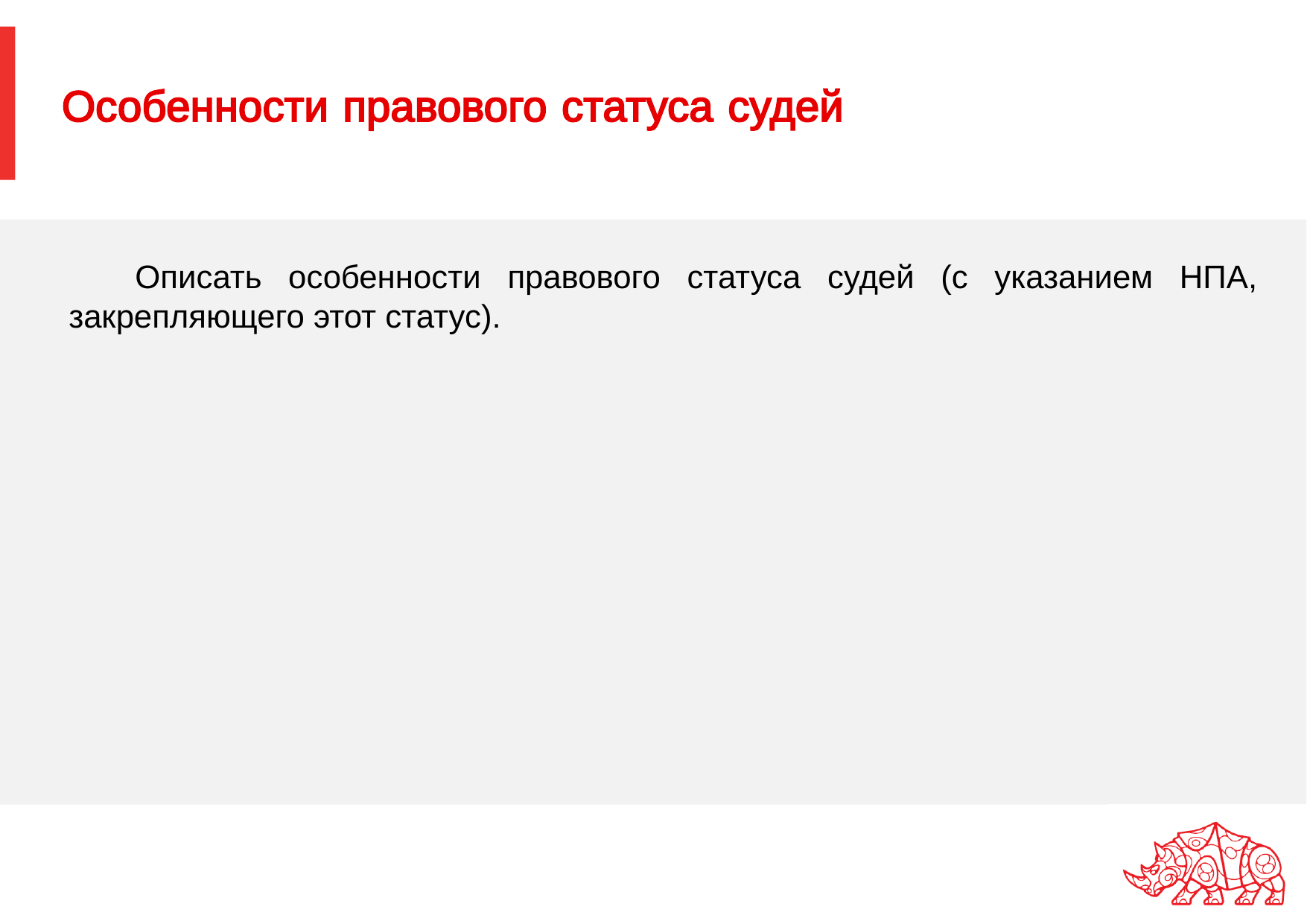

# Особенности правового статуса судей
Описать особенности правового статуса судей (с указанием НПА, закрепляющего этот статус).